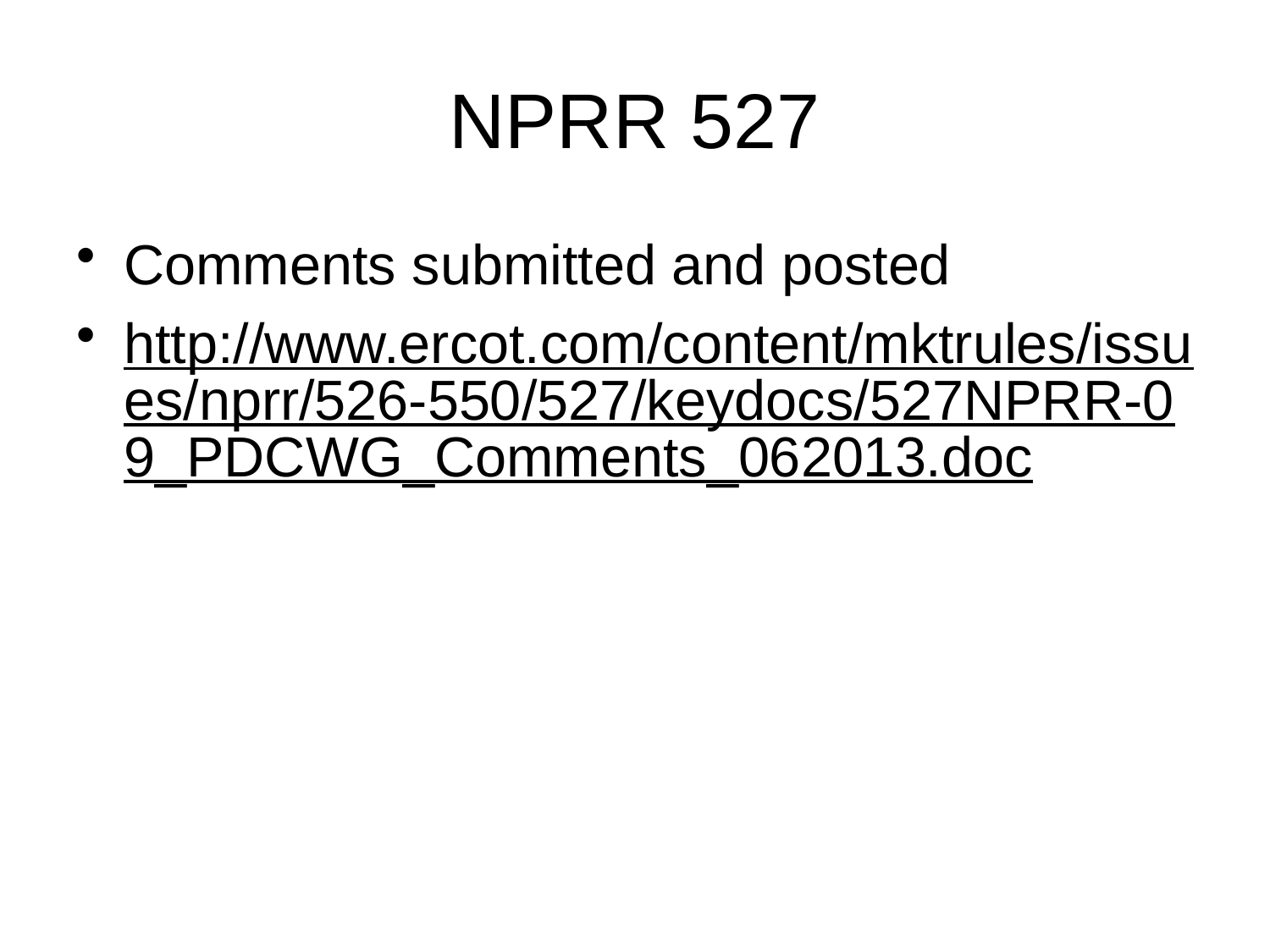

# NPRR 527
Comments submitted and posted
http://www.ercot.com/content/mktrules/issues/nprr/526-550/527/keydocs/527NPRR-09_PDCWG_Comments_062013.doc